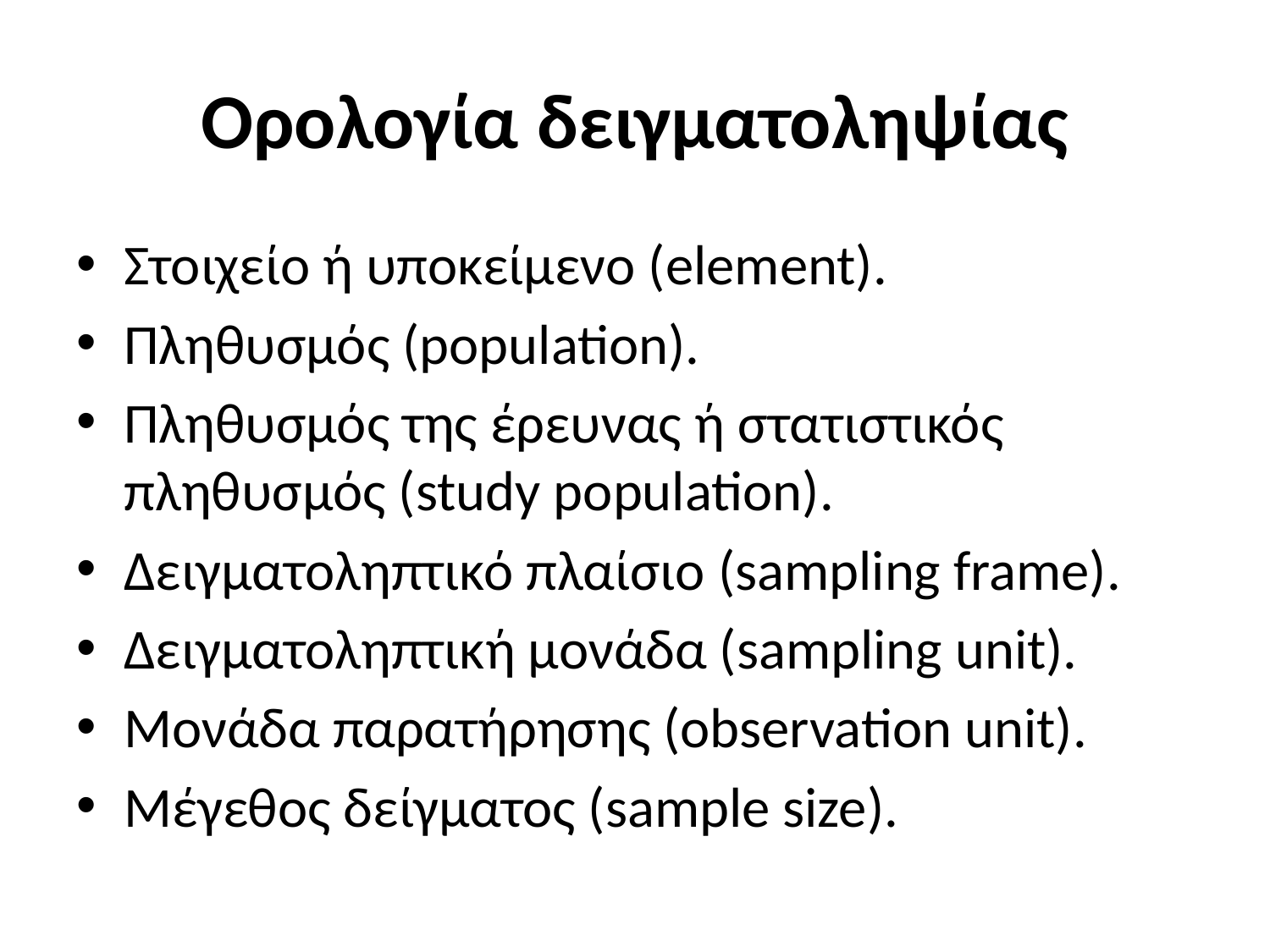

# Ορολογία δειγματοληψίας
Στοιχείο ή υποκείμενο (element).
Πληθυσμός (population).
Πληθυσμός της έρευνας ή στατιστικός πληθυσμός (study population).
Δειγματοληπτικό πλαίσιο (sampling frame).
Δειγματοληπτική μονάδα (sampling unit).
Μονάδα παρατήρησης (observation unit).
Μέγεθος δείγματος (sample size).